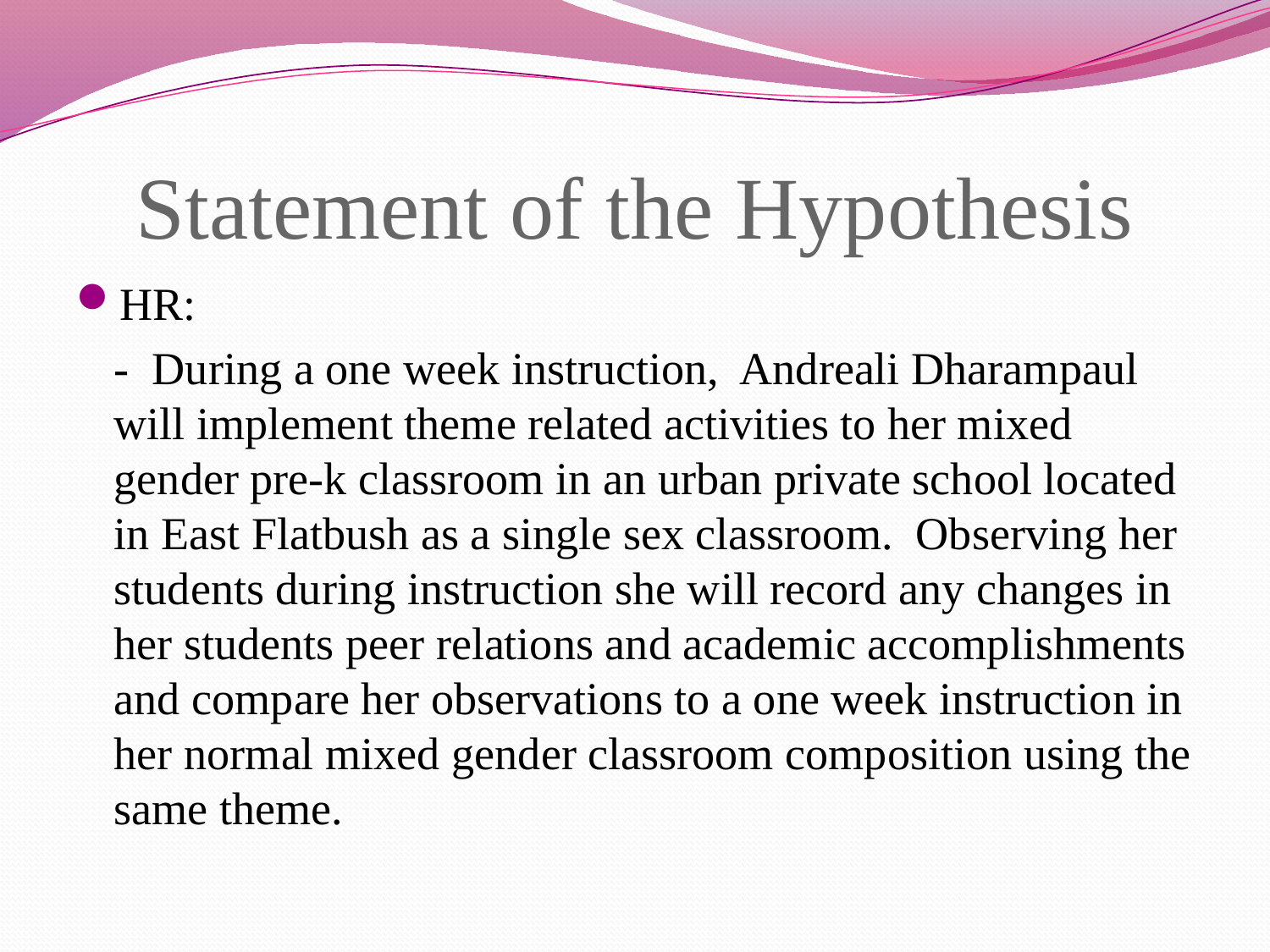

# Statement of the Hypothesis
HR:
	-  During a one week instruction,  Andreali Dharampaul will implement theme related activities to her mixed gender pre-k classroom in an urban private school located in East Flatbush as a single sex classroom.  Observing her students during instruction she will record any changes in her students peer relations and academic accomplishments and compare her observations to a one week instruction in her normal mixed gender classroom composition using the same theme.